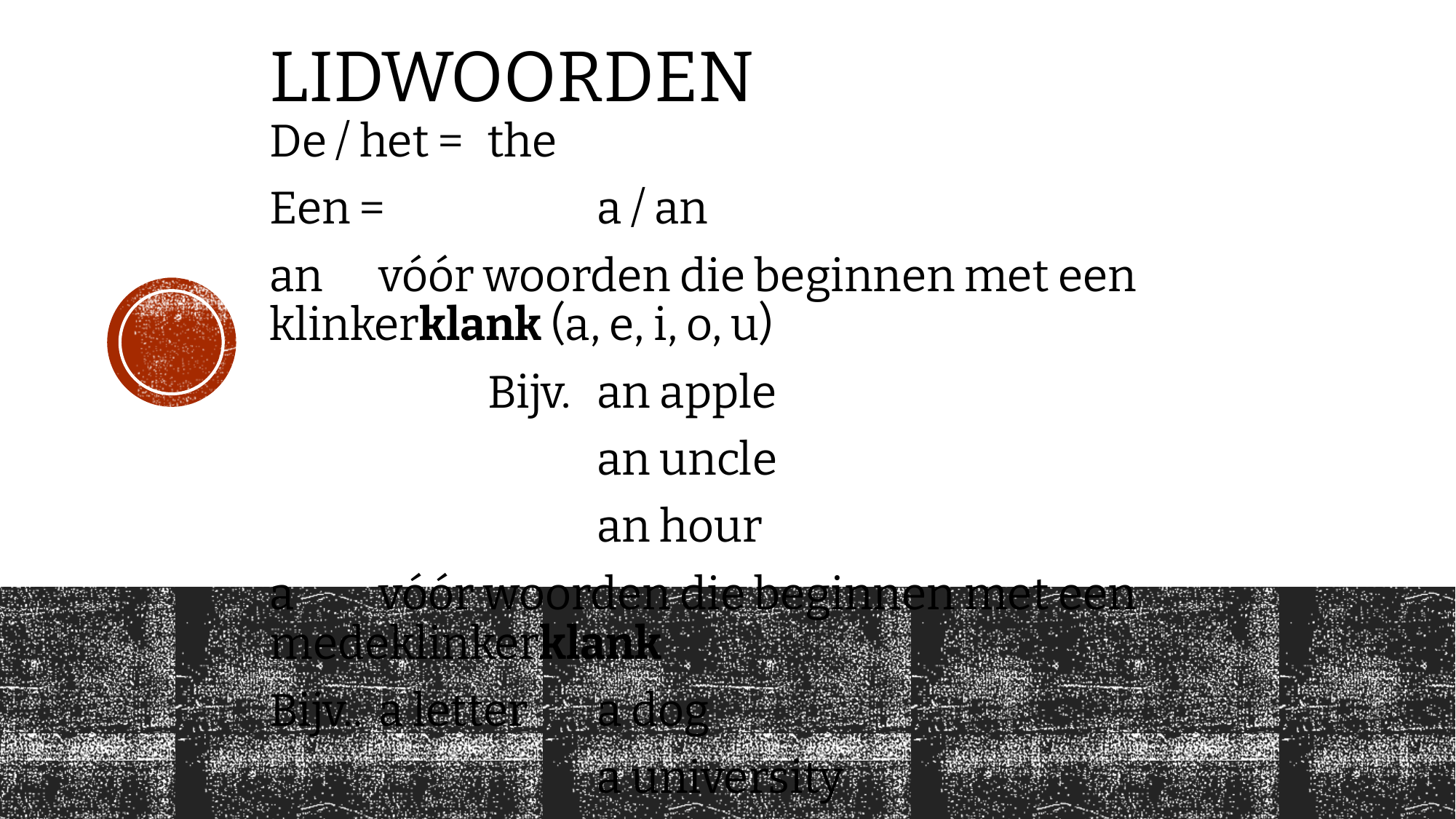

# Lidwoorden
De / het = 	the
Een = 		a / an
an	vóór woorden die beginnen met een klinkerklank (a, e, i, o, u)
		Bijv. 	an apple
			an uncle
			an hour
a	vóór woorden die beginnen met een medeklinkerklank
Bijv.. 	a letter	a dog
			a university